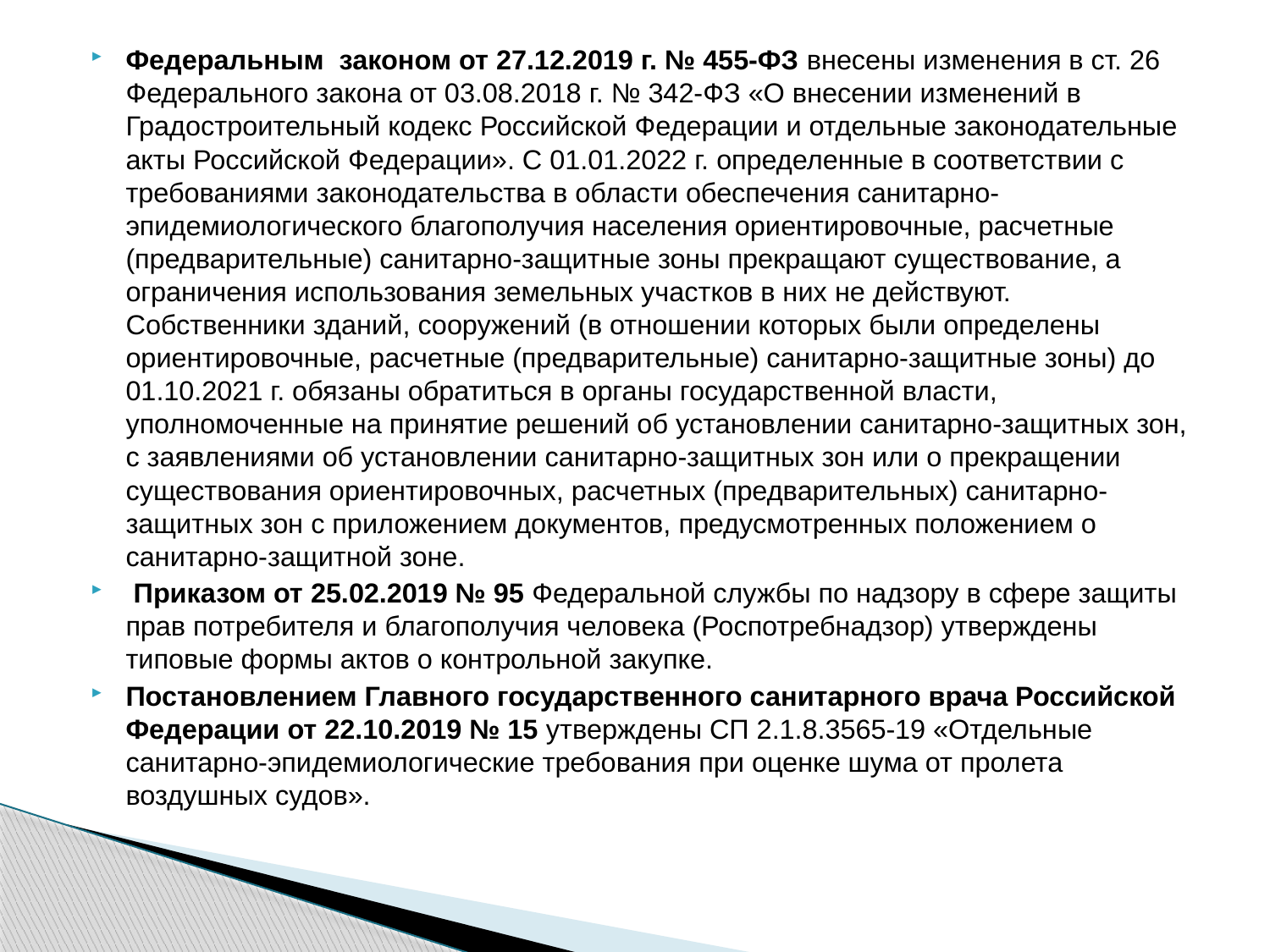

Федеральным  законом от 27.12.2019 г. № 455-ФЗ внесены изменения в ст. 26 Федерального закона от 03.08.2018 г. № 342-ФЗ «О внесении изменений в Градостроительный кодекс Российской Федерации и отдельные законодательные акты Российской Федерации». С 01.01.2022 г. определенные в соответствии с требованиями законодательства в области обеспечения санитарно-эпидемиологического благополучия населения ориентировочные, расчетные (предварительные) санитарно-защитные зоны прекращают существование, а ограничения использования земельных участков в них не действуют. Собственники зданий, сооружений (в отношении которых были определены ориентировочные, расчетные (предварительные) санитарно-защитные зоны) до 01.10.2021 г. обязаны обратиться в органы государственной власти, уполномоченные на принятие решений об установлении санитарно-защитных зон, с заявлениями об установлении санитарно-защитных зон или о прекращении существования ориентировочных, расчетных (предварительных) санитарно-защитных зон с приложением документов, предусмотренных положением о санитарно-защитной зоне.
 Приказом от 25.02.2019 № 95 Федеральной службы по надзору в сфере защиты прав потребителя и благополучия человека (Роспотребнадзор) утверждены типовые формы актов о контрольной закупке.
Постановлением Главного государственного санитарного врача Российской Федерации от 22.10.2019 № 15 утверждены СП 2.1.8.3565-19 «Отдельные санитарно-эпидемиологические требования при оценке шума от пролета воздушных судов».